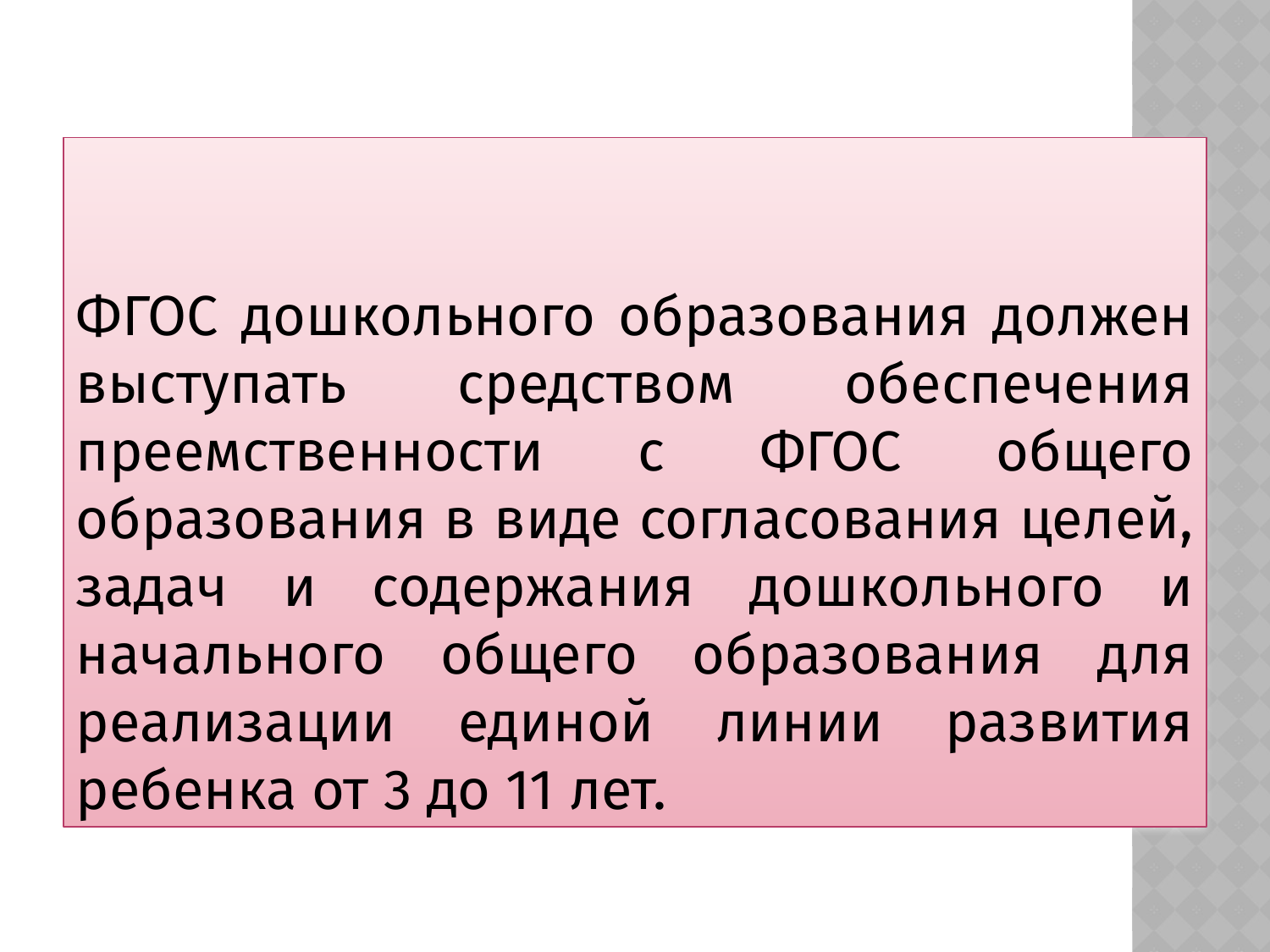

ФГОС дошкольного образования должен выступать средством обеспечения преемственности с ФГОС общего образования в виде согласования целей, задач и содержания дошкольного и начального общего образования для реализации единой линии развития ребенка от 3 до 11 лет.